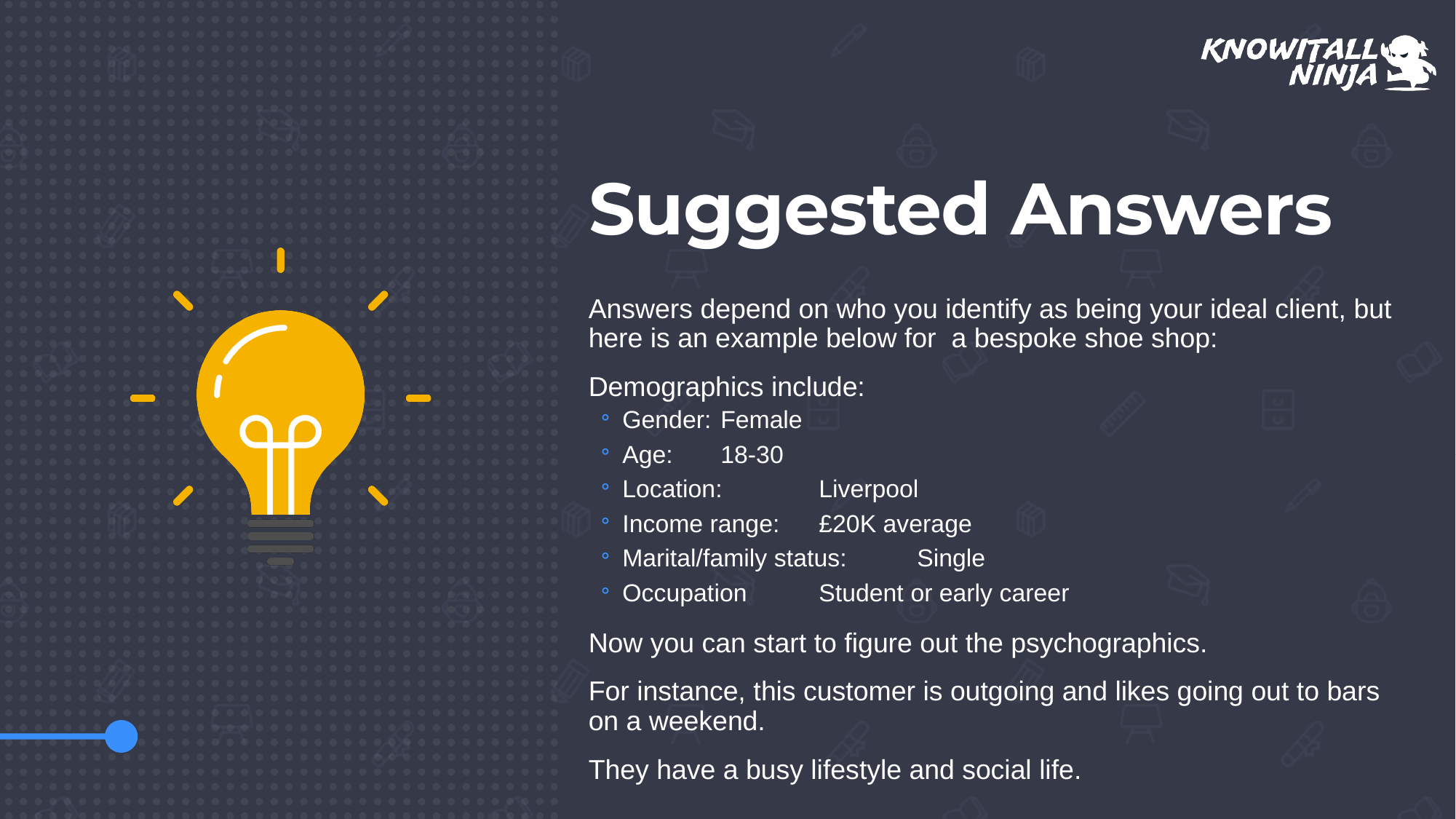

# Suggested Answers
Answers depend on who you identify as being your ideal client, but here is an example below for  a bespoke shoe shop:
Demographics include:
Gender: 		Female
Age:			18-30
Location: 		Liverpool
Income range:	£20K average
Marital/family status:	Single
Occupation 		Student or early career
Now you can start to figure out the psychographics.
For instance, this customer is outgoing and likes going out to bars on a weekend.
They have a busy lifestyle and social life.